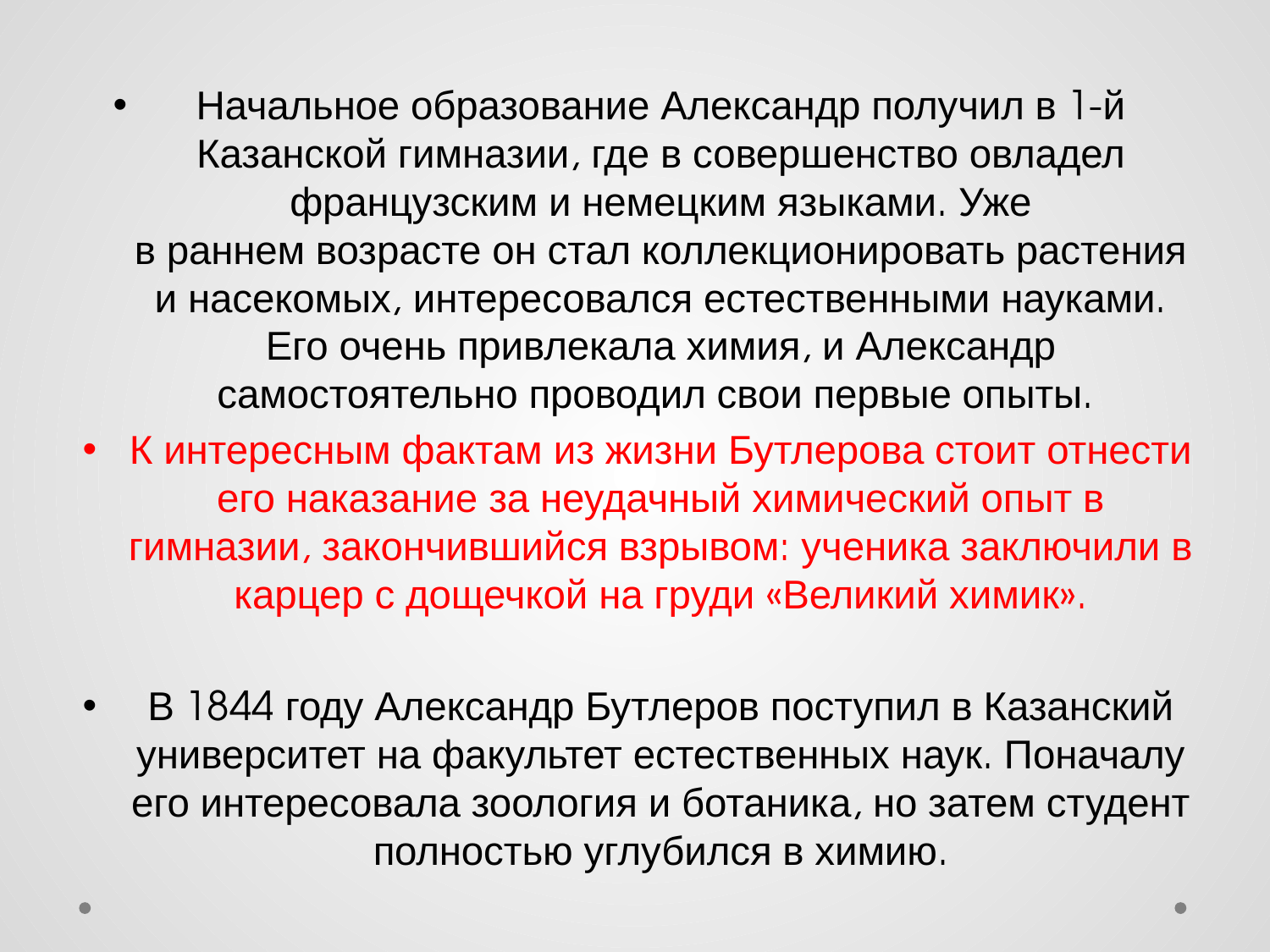

Начальное образование Александр получил в 1-й Казанской гимназии, где в совершенство овладел французским и немецким языками. Уже в раннем возрасте он стал коллекционировать растения и насекомых, интересовался естественными науками. Его очень привлекала химия, и Александр самостоятельно проводил свои первые опыты.
К интересным фактам из жизни Бутлерова стоит отнести его наказание за неудачный химический опыт в гимназии, закончившийся взрывом: ученика заключили в карцер с дощечкой на груди «Великий химик».

В 1844 году Александр Бутлеров поступил в Казанский университет на факультет естественных наук. Поначалу его интересовала зоология и ботаника, но затем студент полностью углубился в химию.